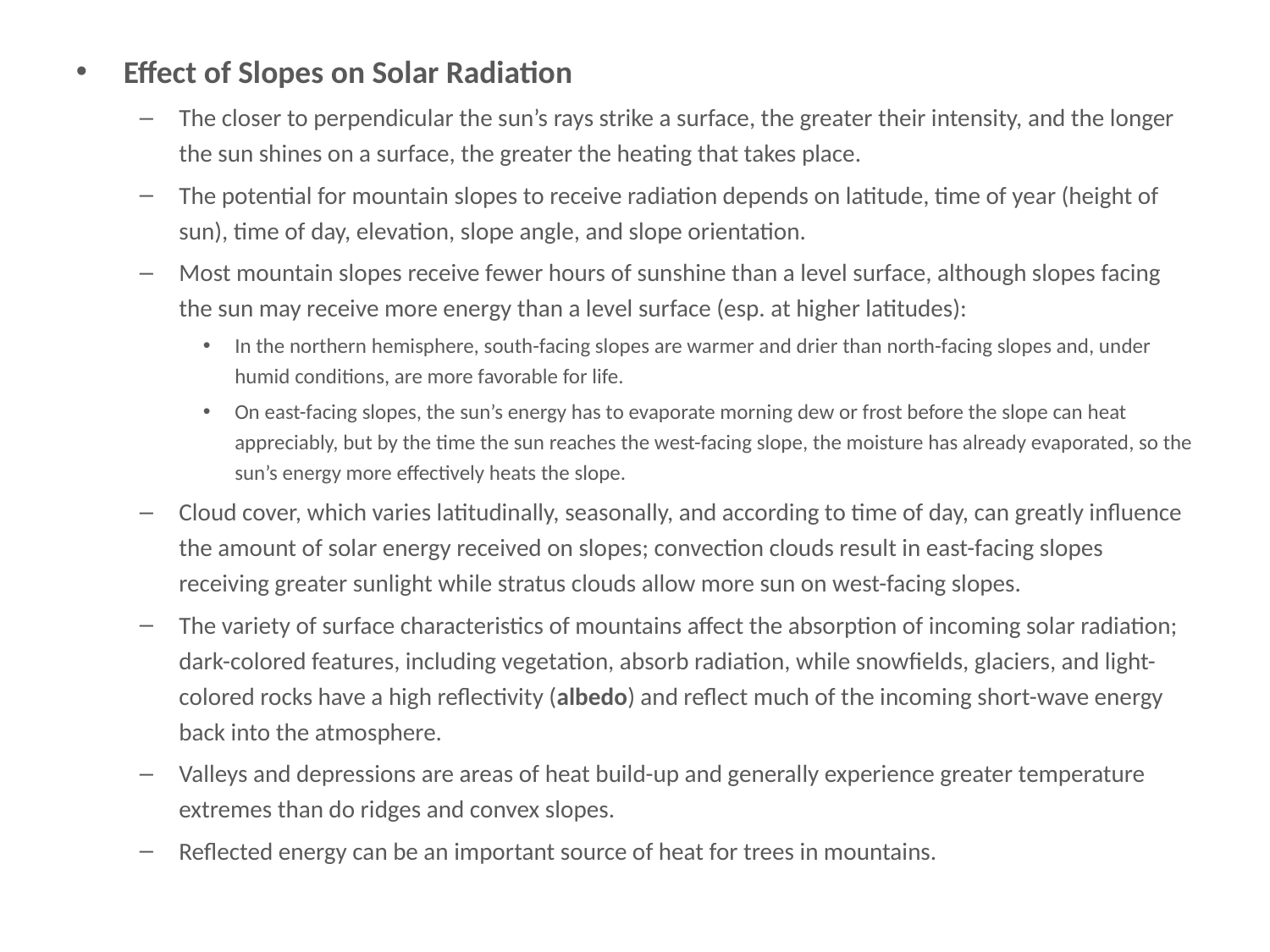

# Effect of Slopes on Solar Radiation
Effect of Slopes on Solar Radiation
The closer to perpendicular the sun’s rays strike a surface, the greater their intensity, and the longer the sun shines on a surface, the greater the heating that takes place.
The potential for mountain slopes to receive radiation depends on latitude, time of year (height of sun), time of day, elevation, slope angle, and slope orientation.
Most mountain slopes receive fewer hours of sunshine than a level surface, although slopes facing the sun may receive more energy than a level surface (esp. at higher latitudes):
In the northern hemisphere, south-facing slopes are warmer and drier than north-facing slopes and, under humid conditions, are more favorable for life.
On east-facing slopes, the sun’s energy has to evaporate morning dew or frost before the slope can heat appreciably, but by the time the sun reaches the west-facing slope, the moisture has already evaporated, so the sun’s energy more effectively heats the slope.
Cloud cover, which varies latitudinally, seasonally, and according to time of day, can greatly influence the amount of solar energy received on slopes; convection clouds result in east-facing slopes receiving greater sunlight while stratus clouds allow more sun on west-facing slopes.
The variety of surface characteristics of mountains affect the absorption of incoming solar radiation; dark-colored features, including vegetation, absorb radiation, while snowfields, glaciers, and light-colored rocks have a high reflectivity (albedo) and reflect much of the incoming short-wave energy back into the atmosphere.
Valleys and depressions are areas of heat build-up and generally experience greater temperature extremes than do ridges and convex slopes.
Reflected energy can be an important source of heat for trees in mountains.